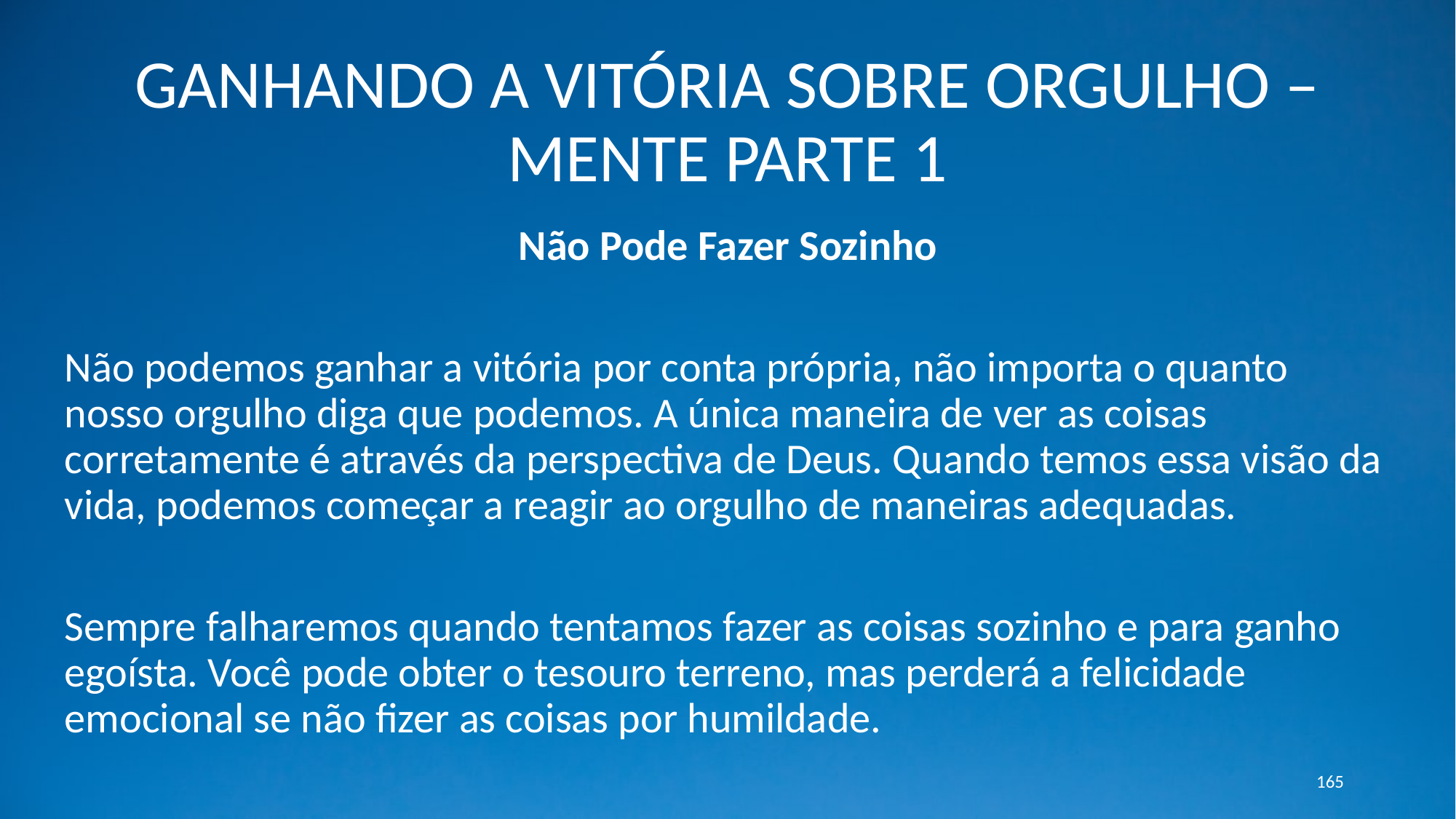

# GANHANDO A VITÓRIA SOBRE ORGULHO – MENTE PARTE 1
Não Pode Fazer Sozinho

Não podemos ganhar a vitória por conta própria, não importa o quanto nosso orgulho diga que podemos. A única maneira de ver as coisas corretamente é através da perspectiva de Deus. Quando temos essa visão da vida, podemos começar a reagir ao orgulho de maneiras adequadas.

Sempre falharemos quando tentamos fazer as coisas sozinho e para ganho egoísta. Você pode obter o tesouro terreno, mas perderá a felicidade emocional se não fizer as coisas por humildade.

165